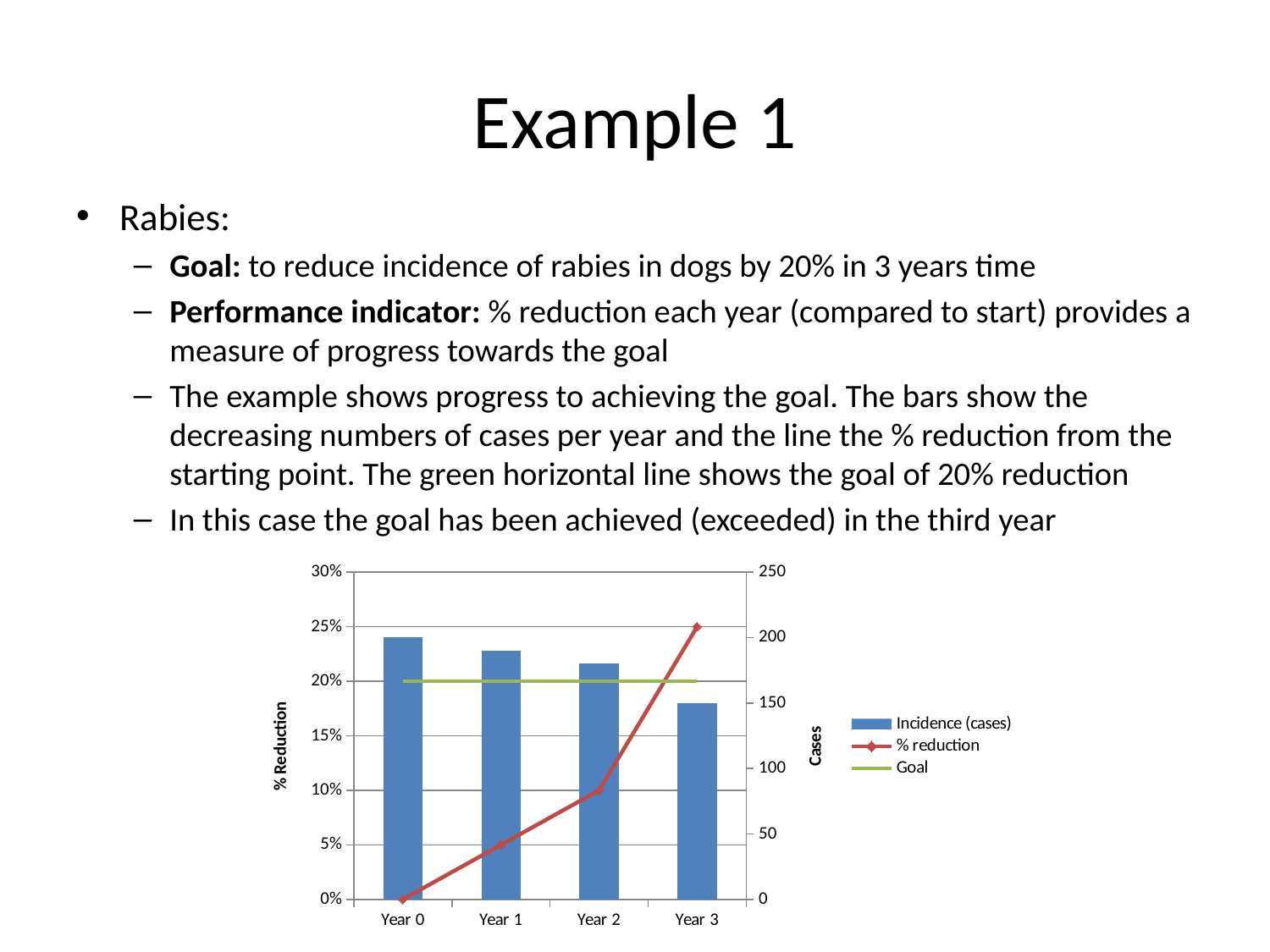

# Example 1
Rabies:
Goal: to reduce incidence of rabies in dogs by 20% in 3 years time
Performance indicator: % reduction each year (compared to start) provides a measure of progress towards the goal
The example shows progress to achieving the goal. The bars show the decreasing numbers of cases per year and the line the % reduction from the starting point. The green horizontal line shows the goal of 20% reduction
In this case the goal has been achieved (exceeded) in the third year

### Chart

| Category | Incidence (cases) | % reduction | Goal |
|---|---|---|---|
| Year 0 | 200.0 | 0.0 | 0.2 |
| Year 1 | 190.0 | 0.05 | 0.2 |
| Year 2 | 180.0 | 0.1 | 0.2 |
| Year 3 | 150.0 | 0.25 | 0.2 |